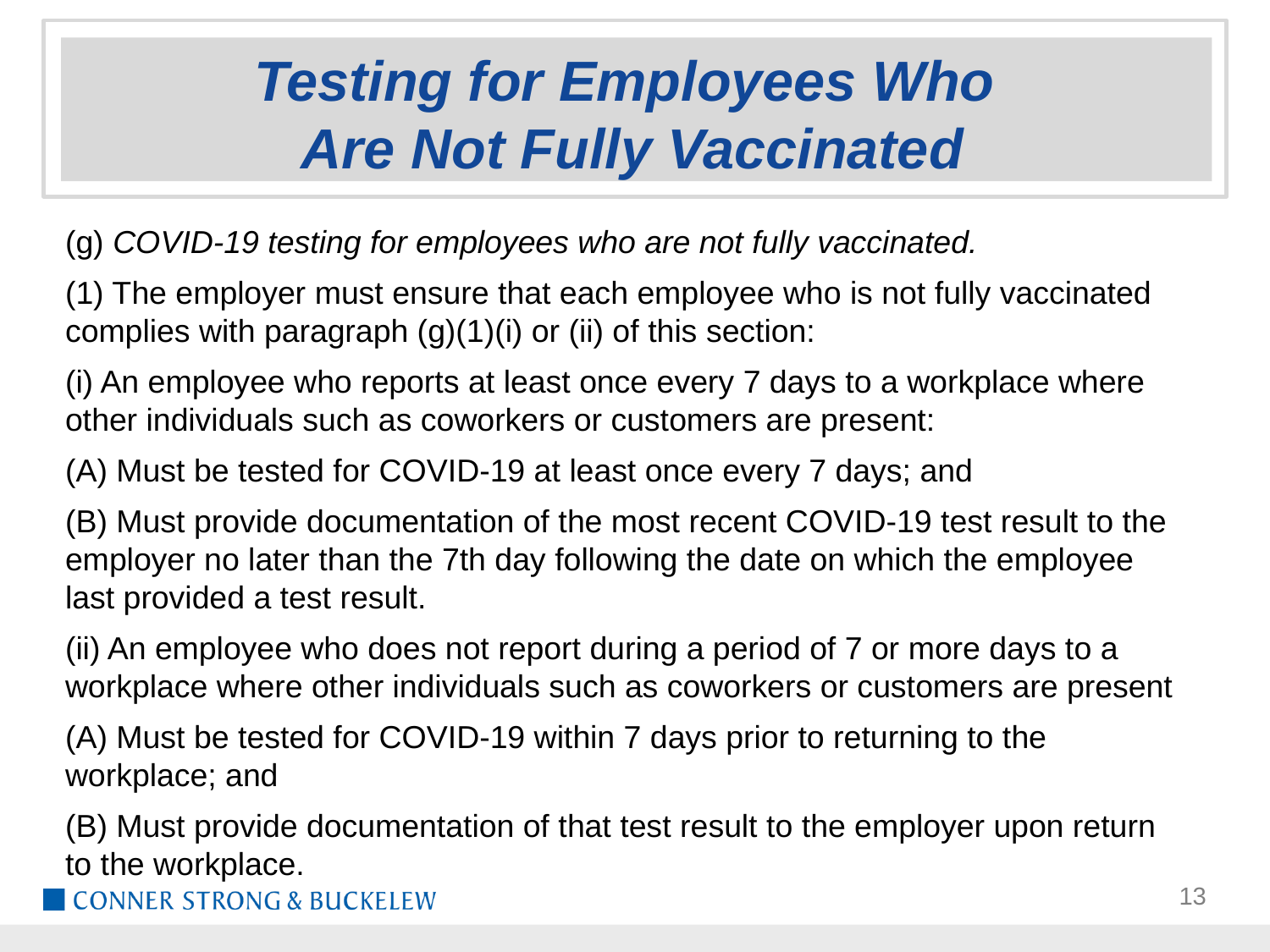

# Testing for Employees Who Are Not Fully Vaccinated
(g) COVID-19 testing for employees who are not fully vaccinated.
(1) The employer must ensure that each employee who is not fully vaccinated complies with paragraph (g)(1)(i) or (ii) of this section:
(i) An employee who reports at least once every 7 days to a workplace where other individuals such as coworkers or customers are present:
(A) Must be tested for COVID-19 at least once every 7 days; and
(B) Must provide documentation of the most recent COVID-19 test result to the employer no later than the 7th day following the date on which the employee last provided a test result.
(ii) An employee who does not report during a period of 7 or more days to a workplace where other individuals such as coworkers or customers are present
(A) Must be tested for COVID-19 within 7 days prior to returning to the workplace; and
(B) Must provide documentation of that test result to the employer upon return to the workplace.